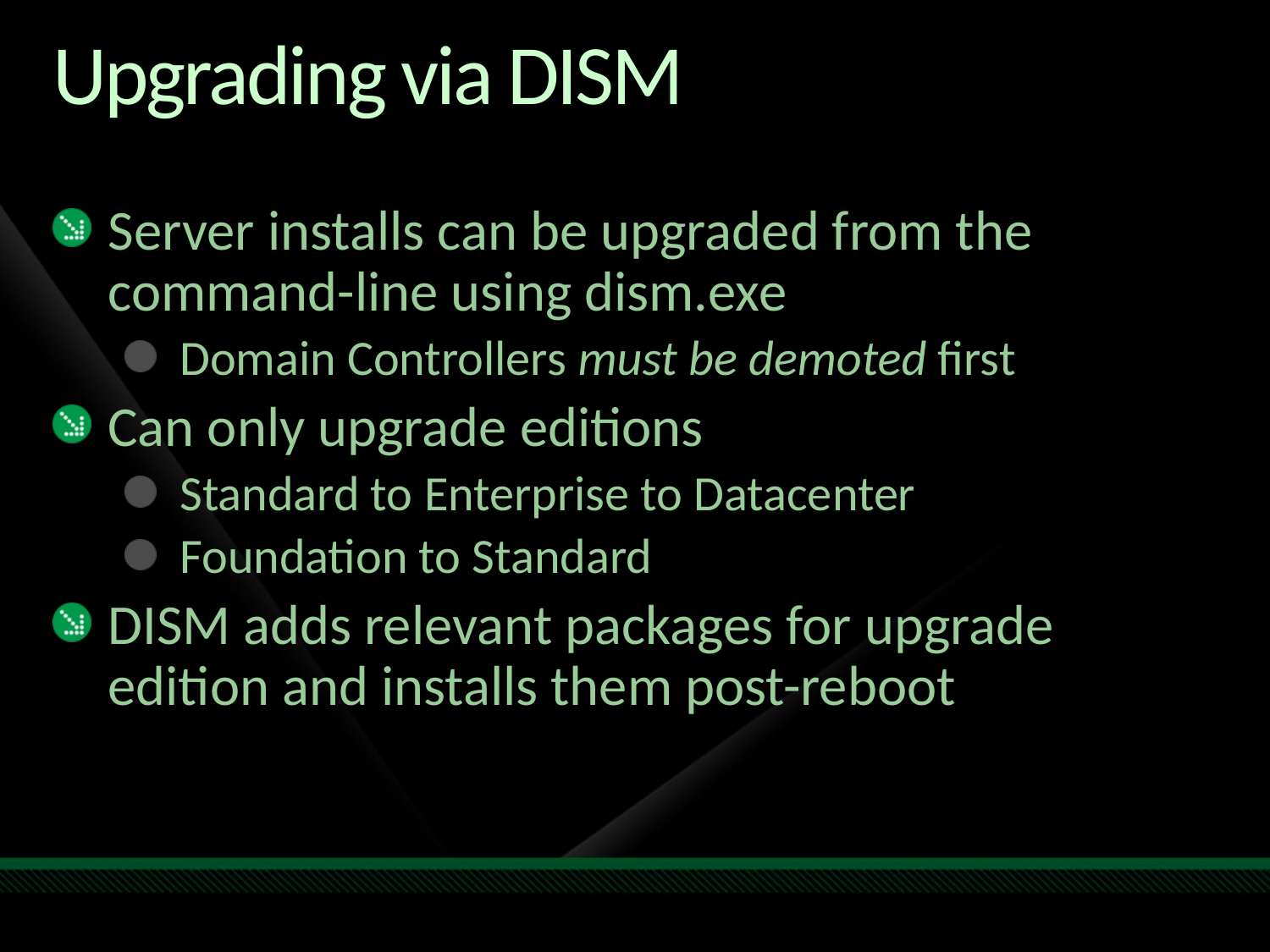

# Upgrading via DISM
Server installs can be upgraded from the command-line using dism.exe
Domain Controllers must be demoted first
Can only upgrade editions
Standard to Enterprise to Datacenter
Foundation to Standard
DISM adds relevant packages for upgrade edition and installs them post-reboot